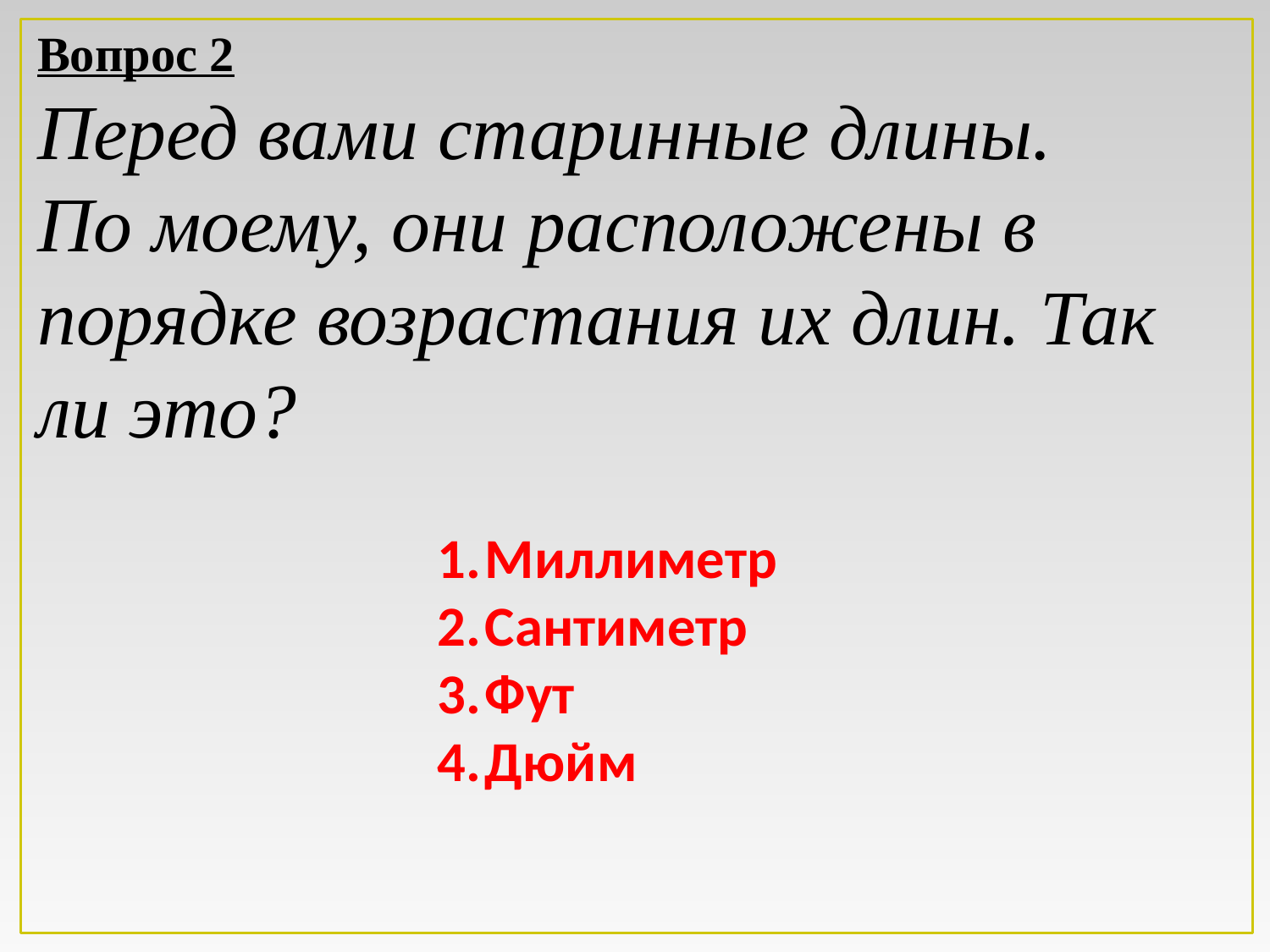

Вопрос 2
Перед вами старинные длины.
По моему, они расположены в порядке возрастания их длин. Так ли это?
Миллиметр
Сантиметр
Фут
Дюйм